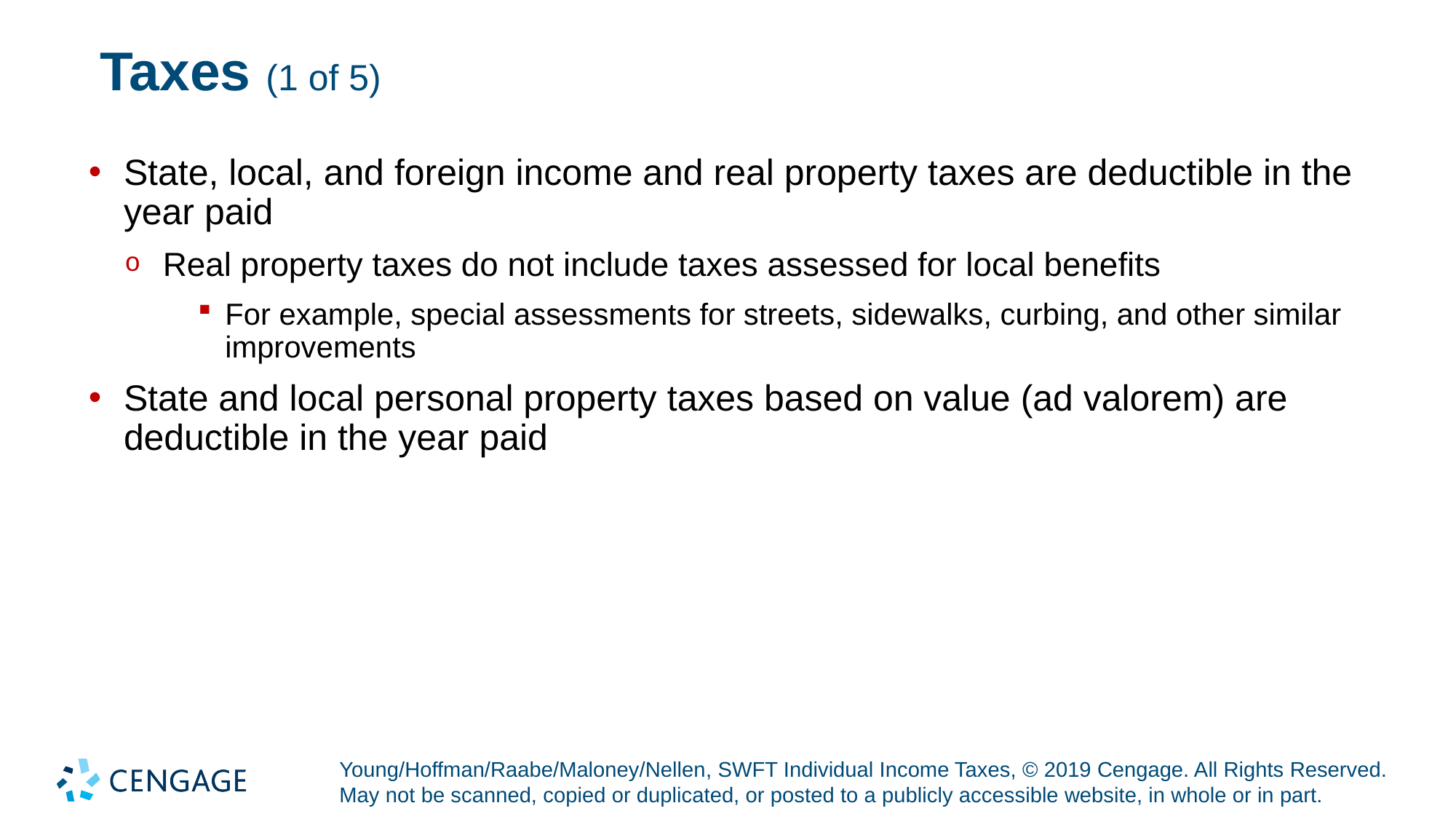

# Taxes (1 of 5)
State, local, and foreign income and real property taxes are deductible in the year paid
Real property taxes do not include taxes assessed for local benefits
For example, special assessments for streets, sidewalks, curbing, and other similar improvements
State and local personal property taxes based on value (ad valorem) are deductible in the year paid